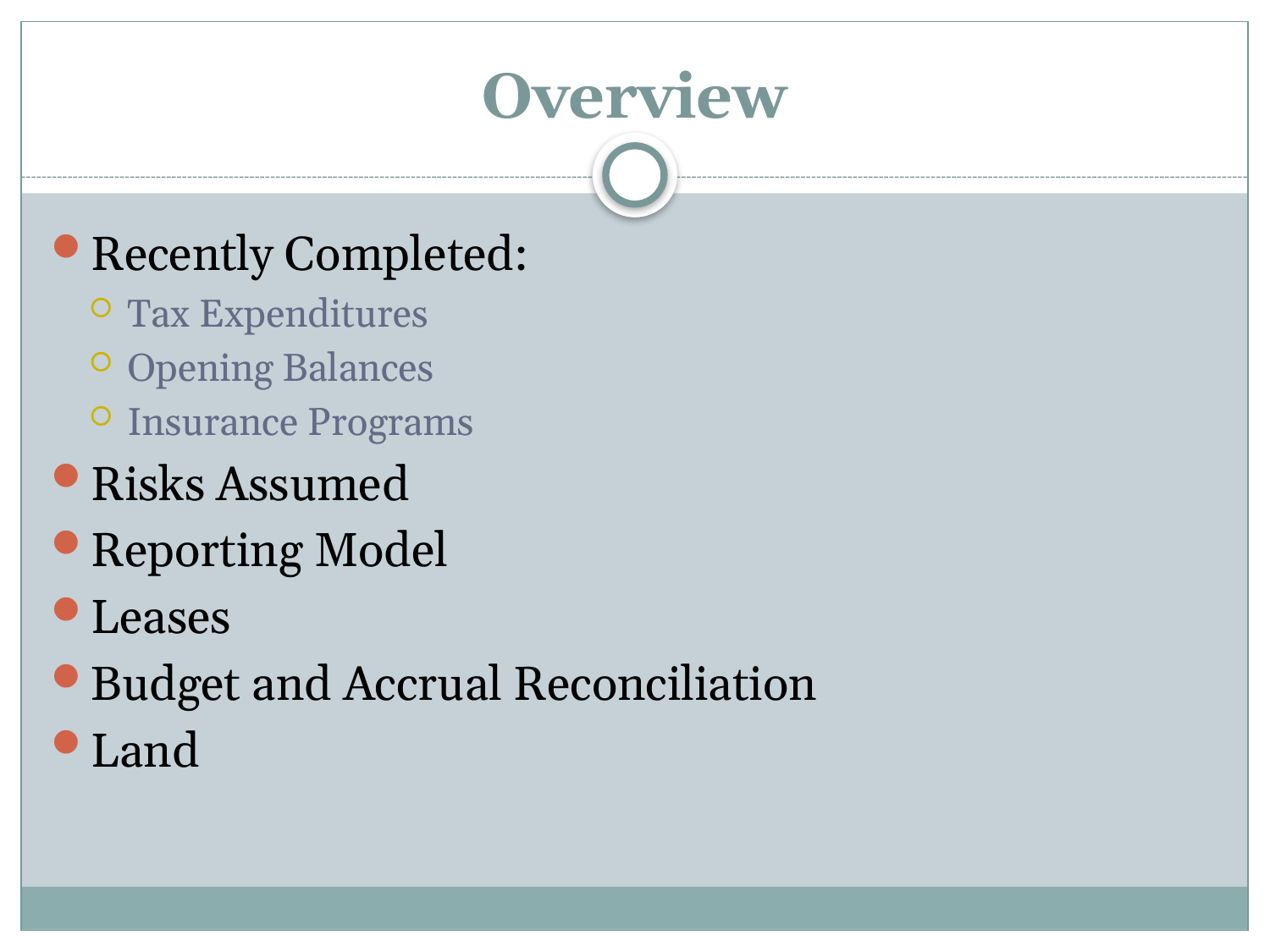

# Overview
Recently Completed:
Tax Expenditures
Opening Balances
Insurance Programs
Risks Assumed
Reporting Model
Leases
Budget and Accrual Reconciliation
Land